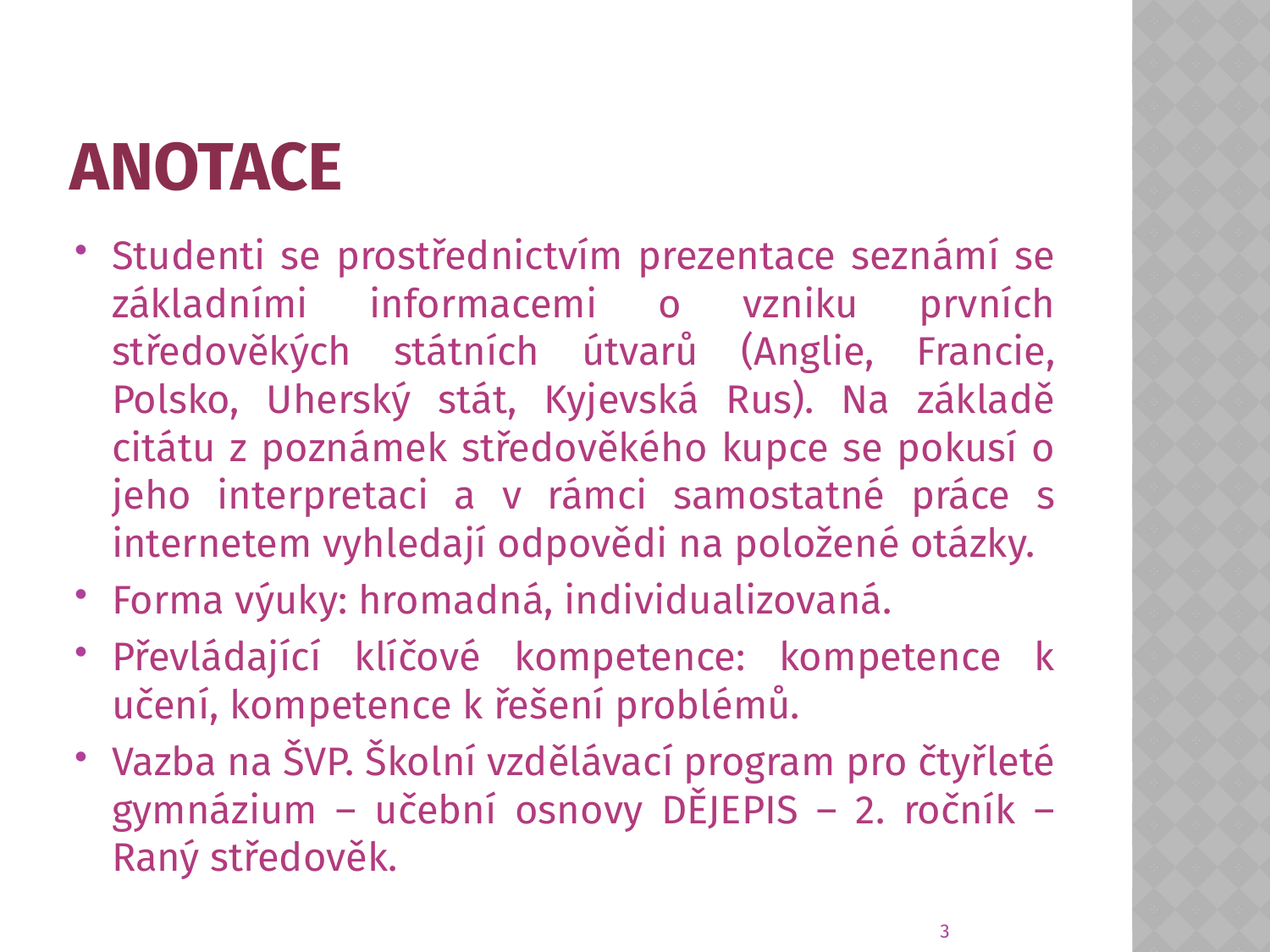

# Anotace
Studenti se prostřednictvím prezentace seznámí se základními informacemi o vzniku prvních středověkých státních útvarů (Anglie, Francie, Polsko, Uherský stát, Kyjevská Rus). Na základě citátu z poznámek středověkého kupce se pokusí o jeho interpretaci a v rámci samostatné práce s internetem vyhledají odpovědi na položené otázky.
Forma výuky: hromadná, individualizovaná.
Převládající klíčové kompetence: kompetence k učení, kompetence k řešení problémů.
Vazba na ŠVP. Školní vzdělávací program pro čtyřleté gymnázium – učební osnovy DĚJEPIS – 2. ročník – Raný středověk.
3